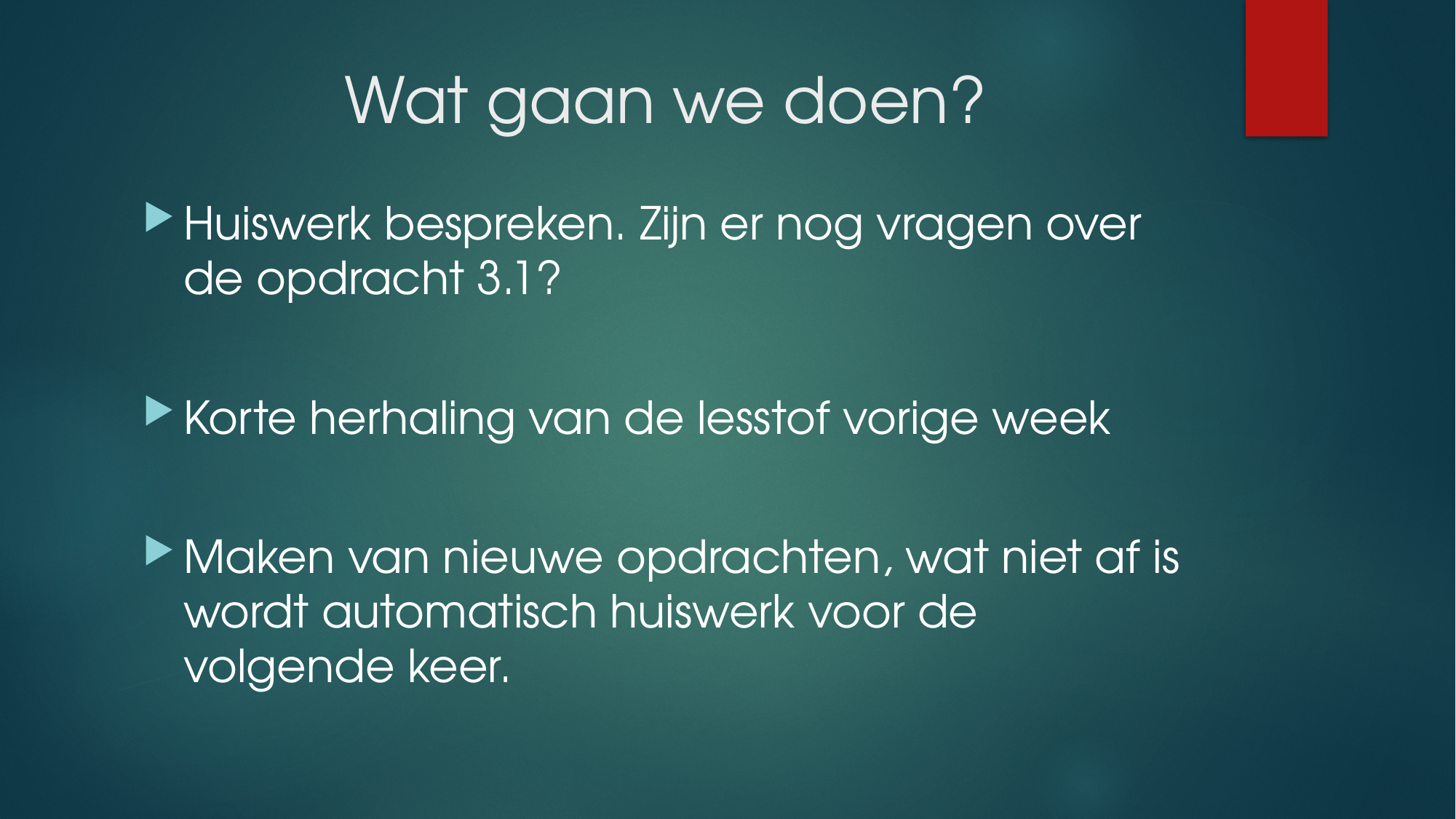

# Wat gaan we doen?
Huiswerk bespreken. Zijn er nog vragen over de opdracht 3.1?

Korte herhaling van de lesstof vorige week

Maken van nieuwe opdrachten, wat niet af is wordt automatisch huiswerk voor de volgende keer.